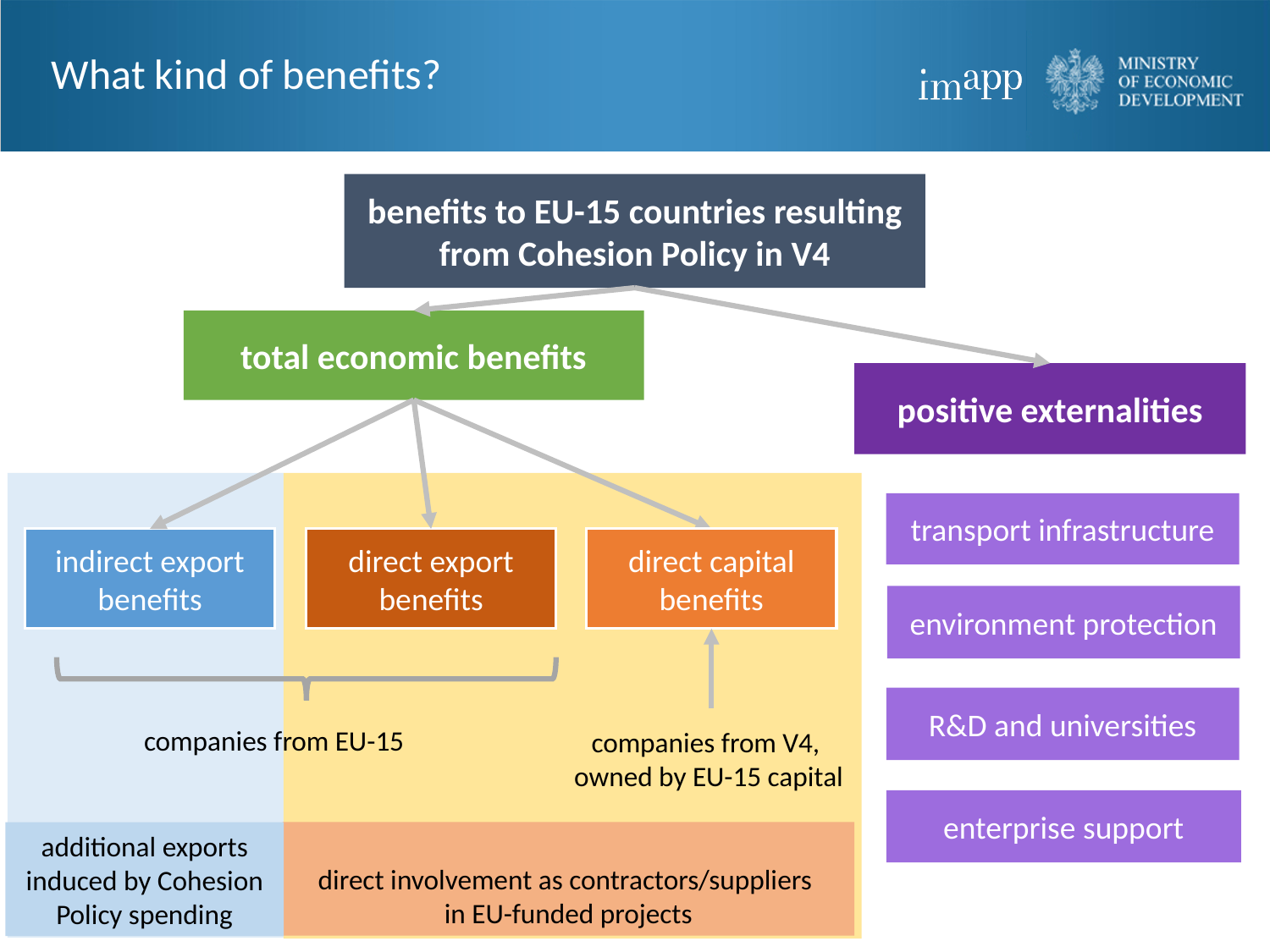

# What kind of benefits?
benefits to EU-15 countries resulting from Cohesion Policy in V4
total economic benefits
positive externalities

transport infrastructure
indirect export benefits
direct export benefits
direct capital benefits
environment protection
R&D and universities
companies from V4,
owned by EU-15 capital
companies from EU-15
enterprise support

direct involvement as contractors/suppliers
in EU-funded projects
additional exports induced by Cohesion Policy spending